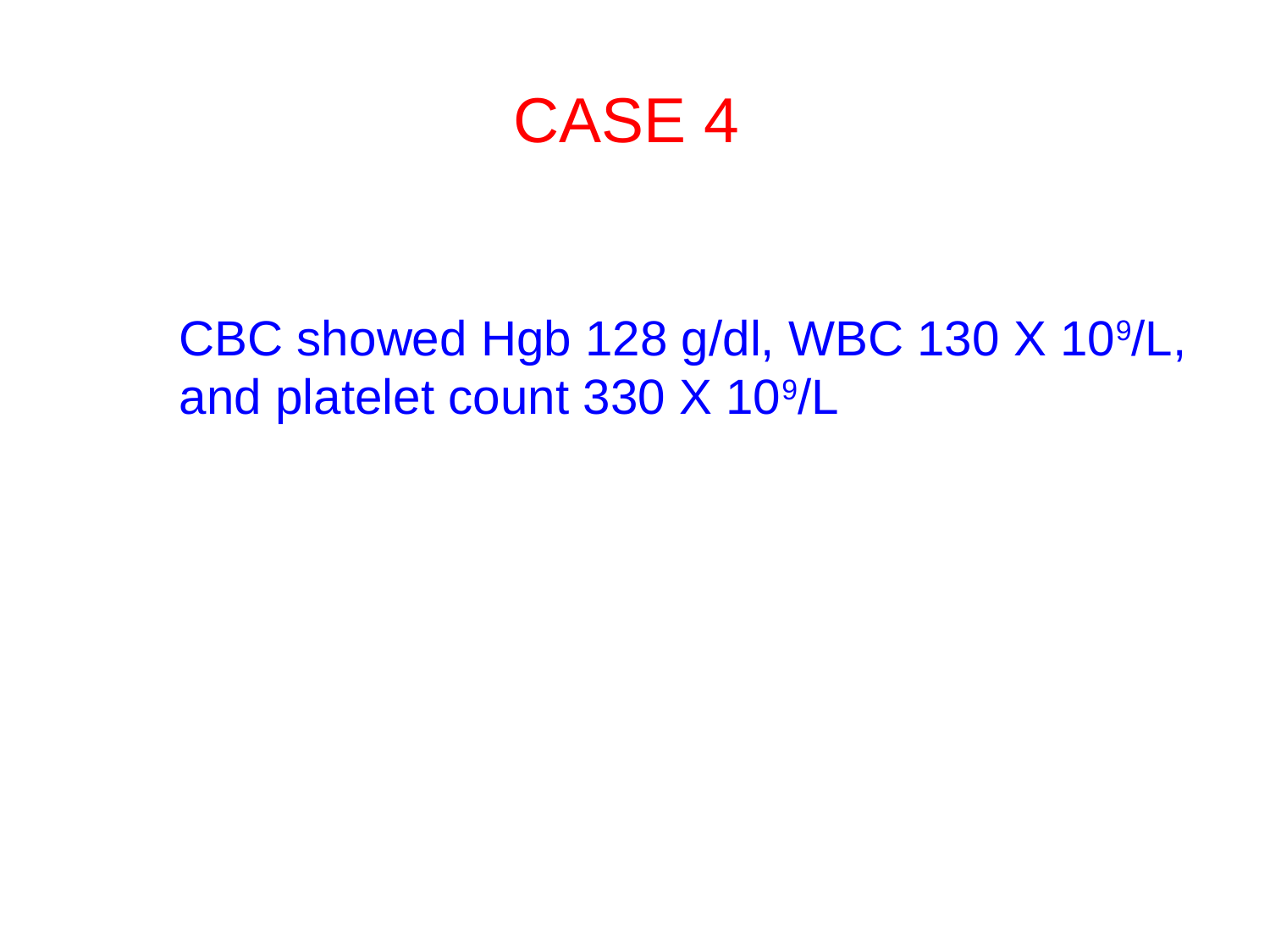

# CASE 4

	CBC showed Hgb 128 g/dl, WBC 130 X 109/L, and platelet count 330 X 109/L